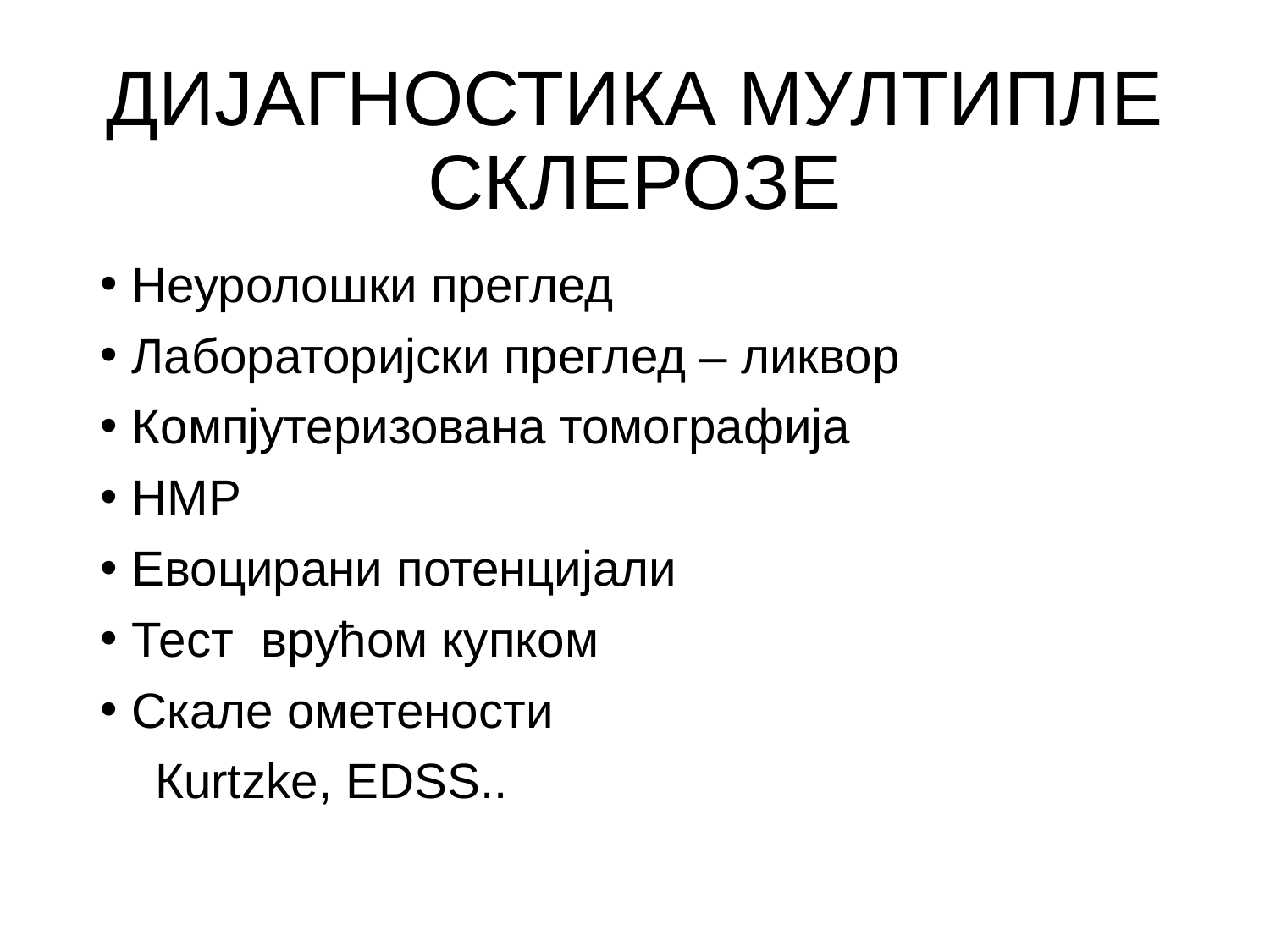

# ДИЈАГНОСТИКА МУЛТИПЛЕ СКЛЕРОЗЕ
Неуролошки преглед
Лабораторијски преглед – ликвор
Компјутеризована томографија
НМР
Евоцирани потенцијали
Тест  врућом купком
Скале ометености
    Кurtzke, ЕDSS..